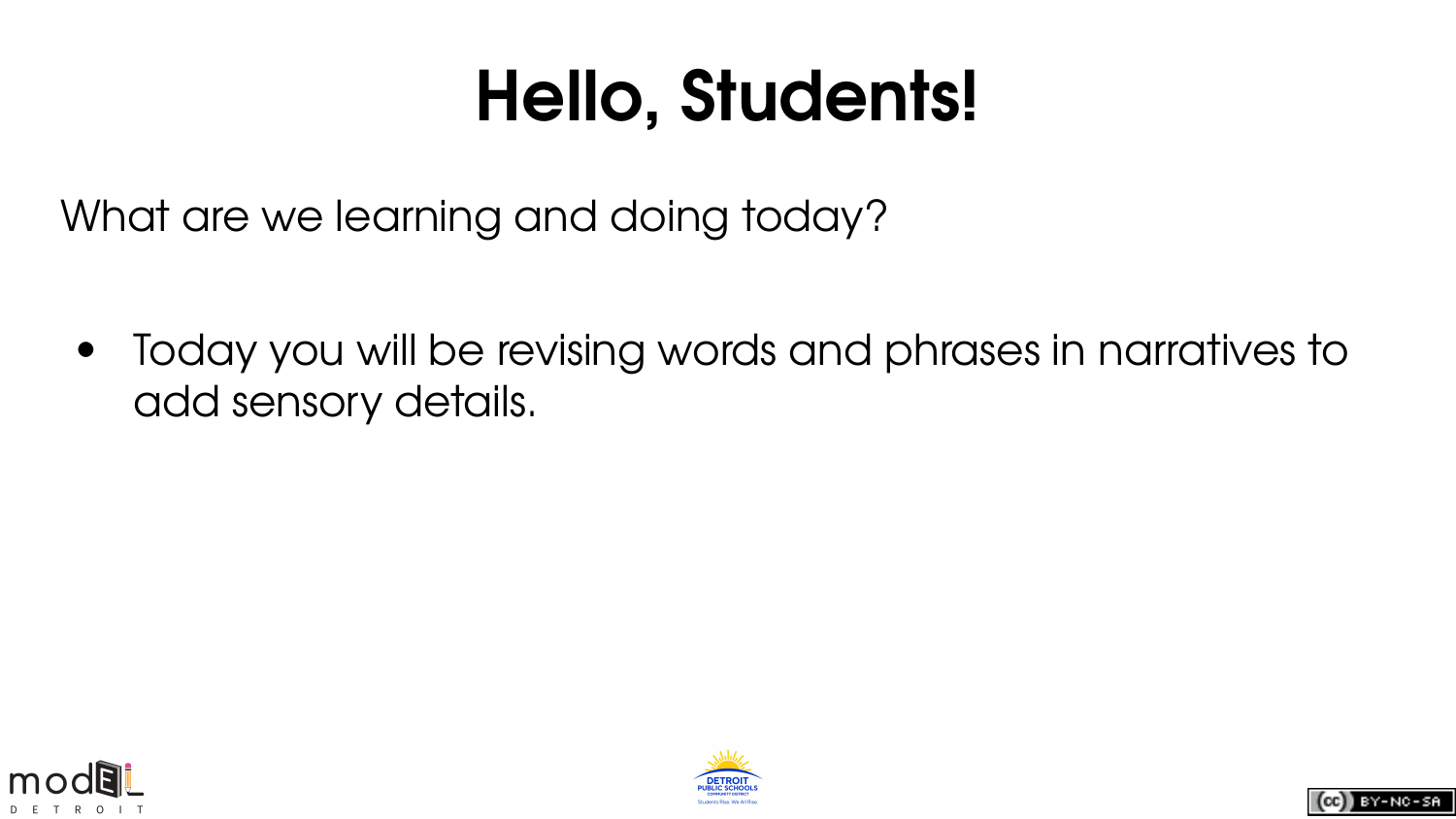

# Hello, Students!
What are we learning and doing today?

Today you will be revising words and phrases in narratives to add sensory details.